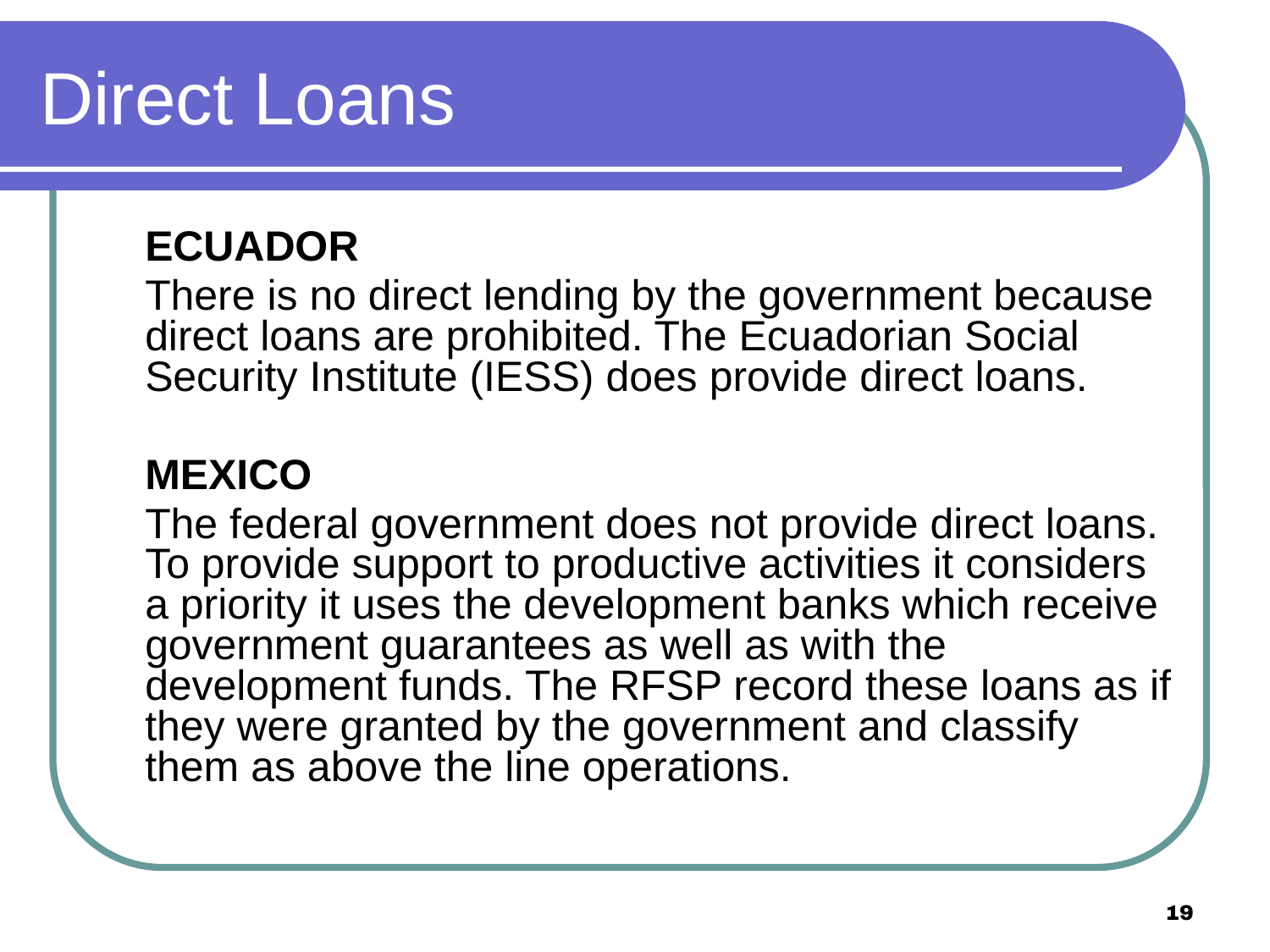

# Direct Loans
	ECUADOR
	There is no direct lending by the government because direct loans are prohibited. The Ecuadorian Social Security Institute (IESS) does provide direct loans.

	MEXICO
	The federal government does not provide direct loans. To provide support to productive activities it considers a priority it uses the development banks which receive government guarantees as well as with the development funds. The RFSP record these loans as if they were granted by the government and classify them as above the line operations.
19